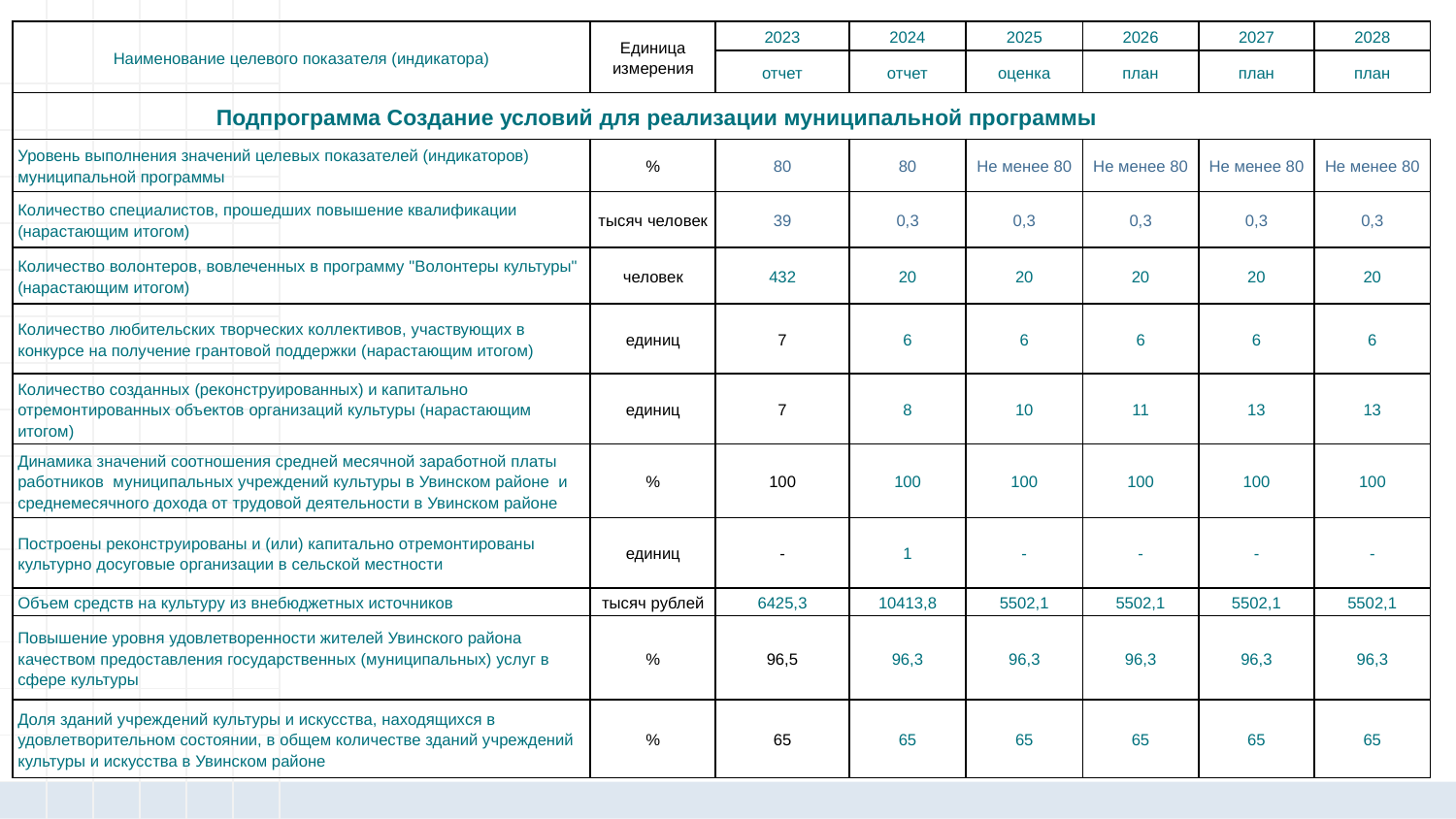

| Наименование целевого показателя (индикатора) | Единица измерения | 2023 | 2024 | 2025 | 2026 | 2027 | 2028 |
| --- | --- | --- | --- | --- | --- | --- | --- |
|  |  | отчет | отчет | оценка | план | план | план |
| Подпрограмма Создание условий для реализации муниципальной программы |  |  |  |  |  |  |  |
| Уровень выполнения значений целевых показателей (индикаторов) муниципальной программы | % | 80 | 80 | Не менее 80 | Не менее 80 | Не менее 80 | Не менее 80 |
| Количество специалистов, прошедших повышение квалификации (нарастающим итогом) | тысяч человек | 39 | 0,3 | 0,3 | 0,3 | 0,3 | 0,3 |
| Количество волонтеров, вовлеченных в программу "Волонтеры культуры" (нарастающим итогом) | человек | 432 | 20 | 20 | 20 | 20 | 20 |
| Количество любительских творческих коллективов, участвующих в конкурсе на получение грантовой поддержки (нарастающим итогом) | единиц | 7 | 6 | 6 | 6 | 6 | 6 |
| Количество созданных (реконструированных) и капитально отремонтированных объектов организаций культуры (нарастающим итогом) | единиц | 7 | 8 | 10 | 11 | 13 | 13 |
| Динамика значений соотношения средней месячной заработной платы работников муниципальных учреждений культуры в Увинском районе и среднемесячного дохода от трудовой деятельности в Увинском районе | % | 100 | 100 | 100 | 100 | 100 | 100 |
| Построены реконструированы и (или) капитально отремонтированы культурно досуговые организации в сельской местности | единиц | - | 1 | - | - | - | - |
| Объем средств на культуру из внебюджетных источников | тысяч рублей | 6425,3 | 10413,8 | 5502,1 | 5502,1 | 5502,1 | 5502,1 |
| Повышение уровня удовлетворенности жителей Увинского района качеством предоставления государственных (муниципальных) услуг в сфере культуры | % | 96,5 | 96,3 | 96,3 | 96,3 | 96,3 | 96,3 |
| Доля зданий учреждений культуры и искусства, находящихся в удовлетворительном состоянии, в общем количестве зданий учреждений культуры и искусства в Увинском районе | % | 65 | 65 | 65 | 65 | 65 | 65 |